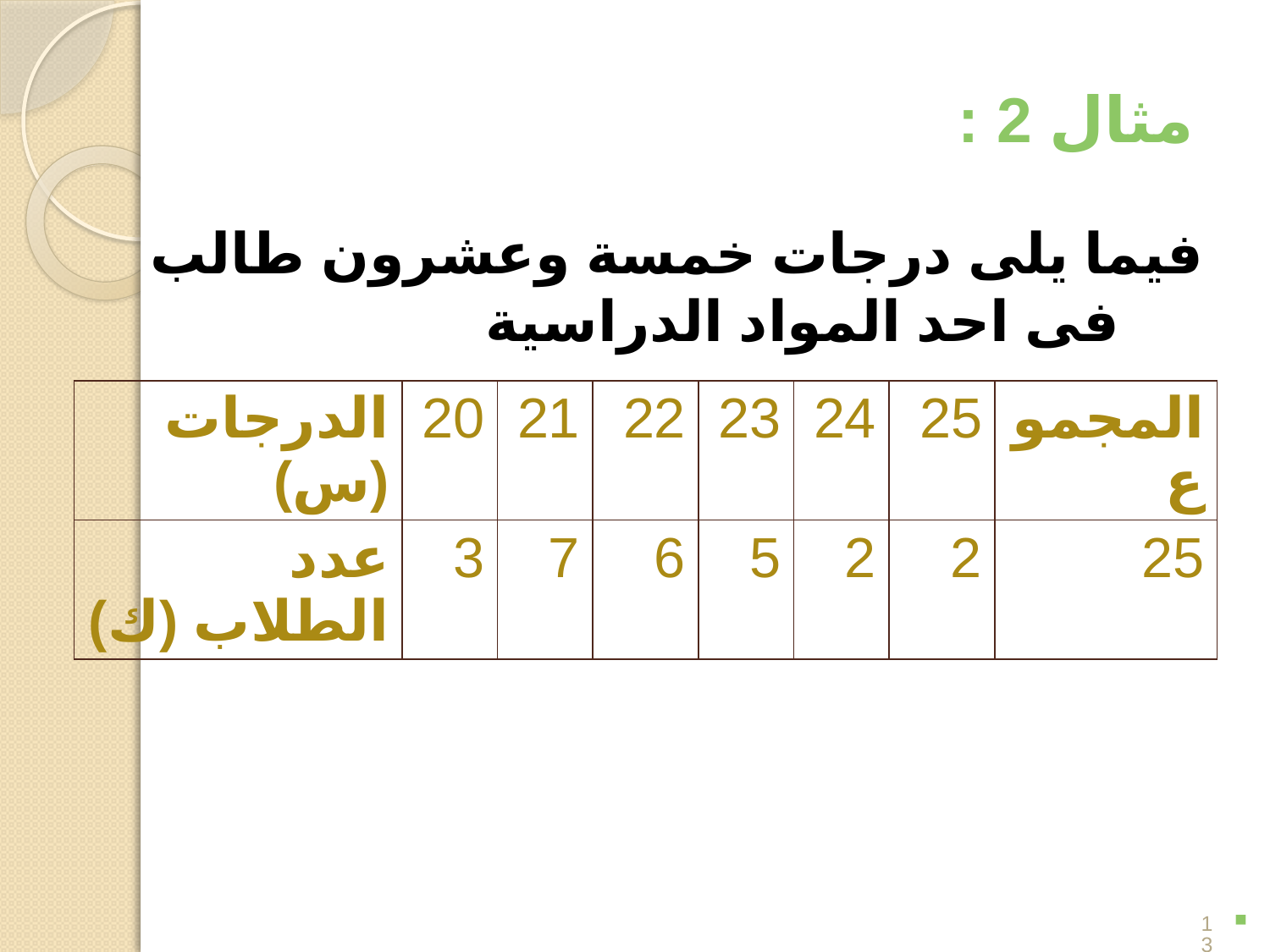

# مثال 2 :
فيما يلى درجات خمسة وعشرون طالب فى احد المواد الدراسية
| الدرجات (س) | 20 | 21 | 22 | 23 | 24 | 25 | المجموع |
| --- | --- | --- | --- | --- | --- | --- | --- |
| عدد الطلاب (ك) | 3 | 7 | 6 | 5 | 2 | 2 | 25 |
13